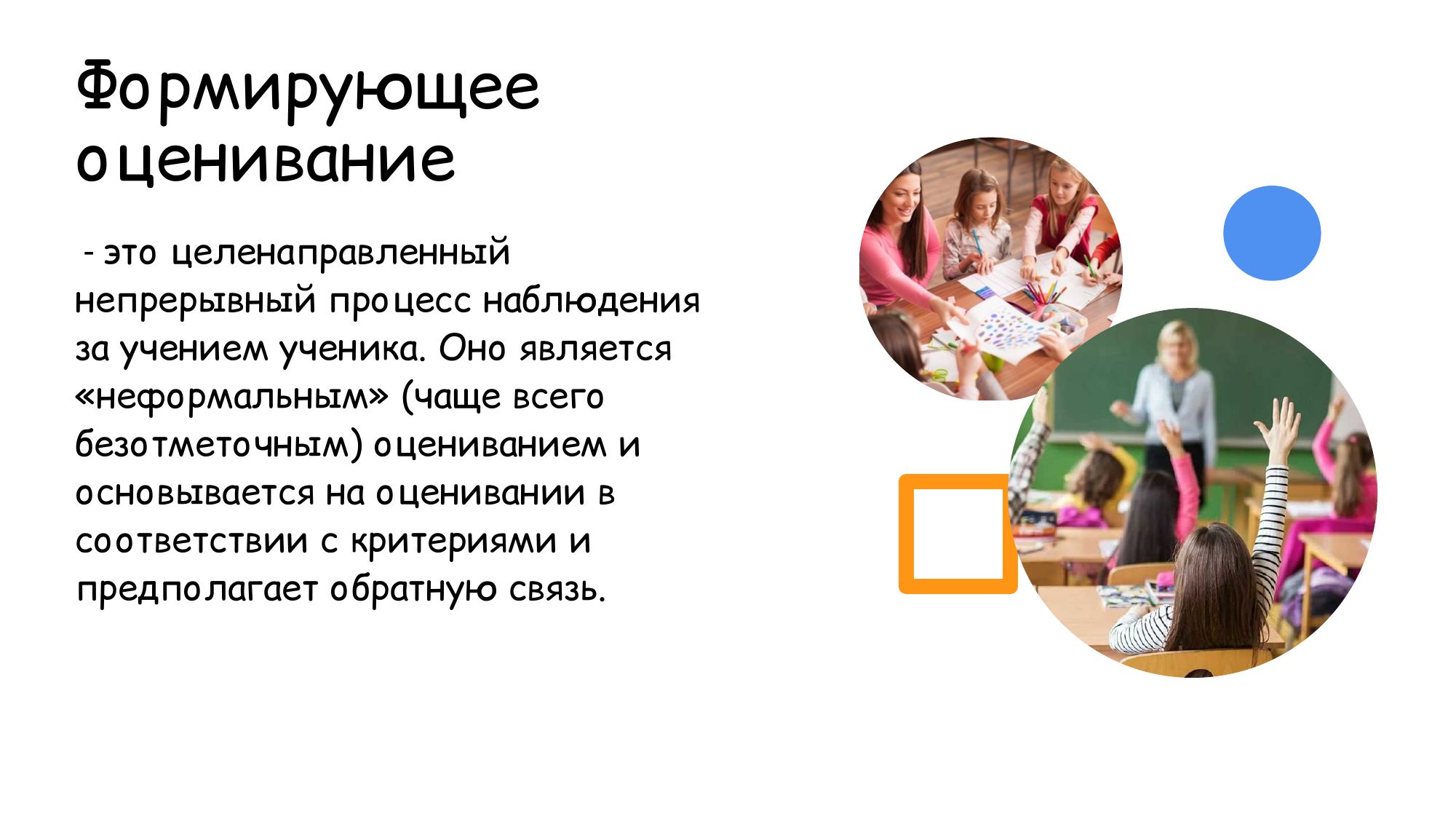

# Формирующее оценивание

 - это целенаправленный непрерывный процесс наблюдения за учением ученика. Оно является «неформальным» (чаще всего безотметочным) оцениванием и основывается на оценивании в соответствии с критериями и предполагает обратную связь.